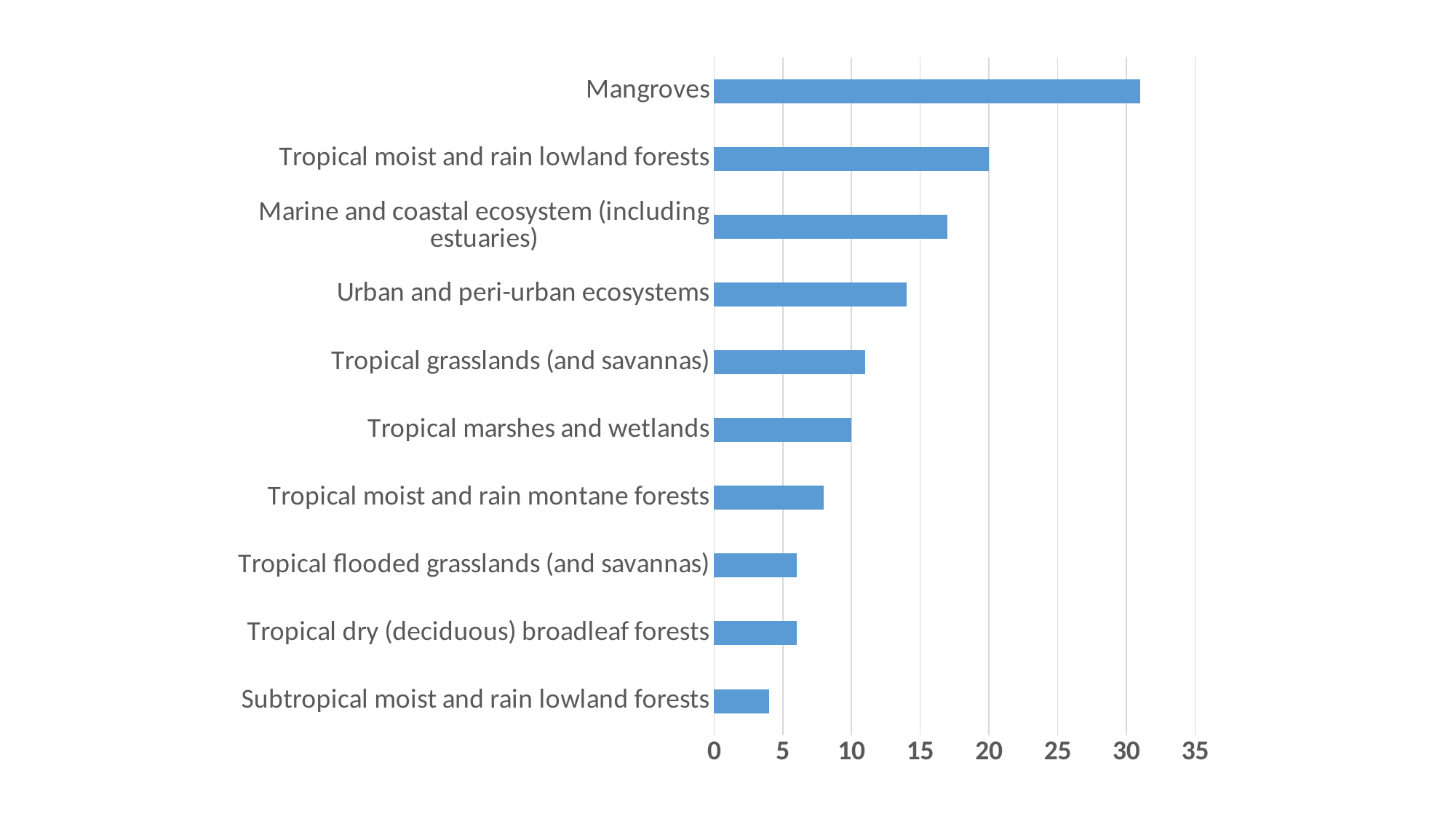

### Chart

| Category |  |
|---|---|
| Subtropical moist and rain lowland forests | 4.0 |
| Tropical dry (deciduous) broadleaf forests | 6.0 |
| Tropical flooded grasslands (and savannas) | 6.0 |
| Tropical moist and rain montane forests | 8.0 |
| Tropical marshes and wetlands | 10.0 |
| Tropical grasslands (and savannas) | 11.0 |
| Urban and peri-urban ecosystems | 14.0 |
| Marine and coastal ecosystem (including estuaries) | 17.0 |
| Tropical moist and rain lowland forests | 20.0 |
| Mangroves | 31.0 |